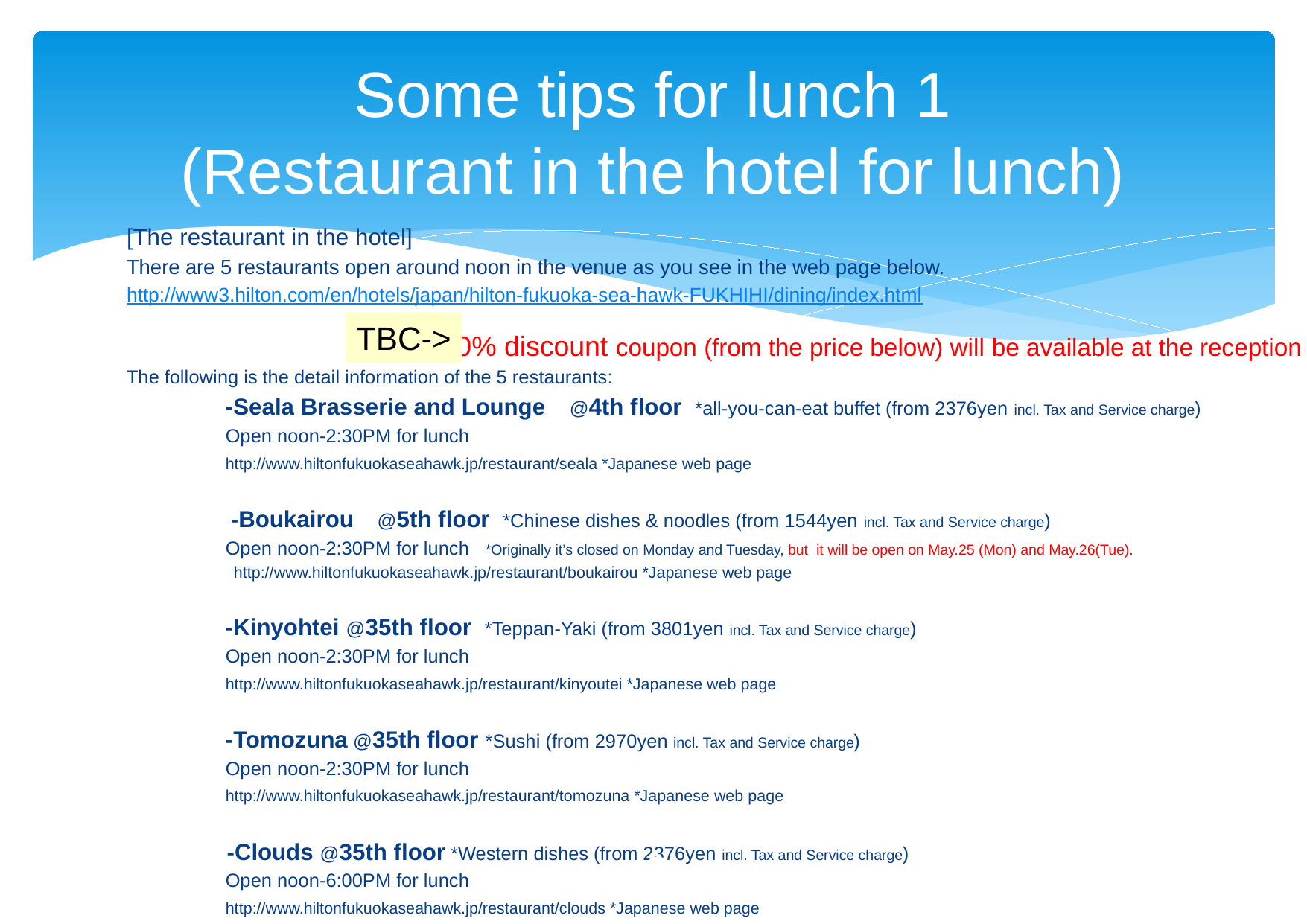

# Some tips for lunch 1 (Restaurant in the hotel for lunch)
[The restaurant in the hotel]
There are 5 restaurants open around noon in the venue as you see in the web page below.
http://www3.hilton.com/en/hotels/japan/hilton-fukuoka-sea-hawk-FUKHIHI/dining/index.html

The following is the detail information of the 5 restaurants:
                   -Seala Brasserie and Lounge　@4th floor  *all-you-can-eat buffet (from 2376yen incl. Tax and Service charge)
                   Open noon-2:30PM for lunch
                   http://www.hiltonfukuokaseahawk.jp/restaurant/seala *Japanese web page

                    -Boukairou　@5th floor  *Chinese dishes & noodles (from 1544yen incl. Tax and Service charge)
                   Open noon-2:30PM for lunch   *Originally it’s closed on Monday and Tuesday, but  it will be open on May.25 (Mon) and May.26(Tue).
                        http://www.hiltonfukuokaseahawk.jp/restaurant/boukairou *Japanese web page

                   -Kinyohtei @35th floor  *Teppan-Yaki (from 3801yen incl. Tax and Service charge)
                   Open noon-2:30PM for lunch
                   http://www.hiltonfukuokaseahawk.jp/restaurant/kinyoutei *Japanese web page

                   -Tomozuna @35th floor *Sushi (from 2970yen incl. Tax and Service charge)
                   Open noon-2:30PM for lunch
                   http://www.hiltonfukuokaseahawk.jp/restaurant/tomozuna *Japanese web page

                   -Clouds @35th floor *Western dishes (from 2376yen incl. Tax and Service charge)
                   Open noon-6:00PM for lunch
                   http://www.hiltonfukuokaseahawk.jp/restaurant/clouds *Japanese web page
TBC->
10% discount coupon (from the price below) will be available at the reception
6